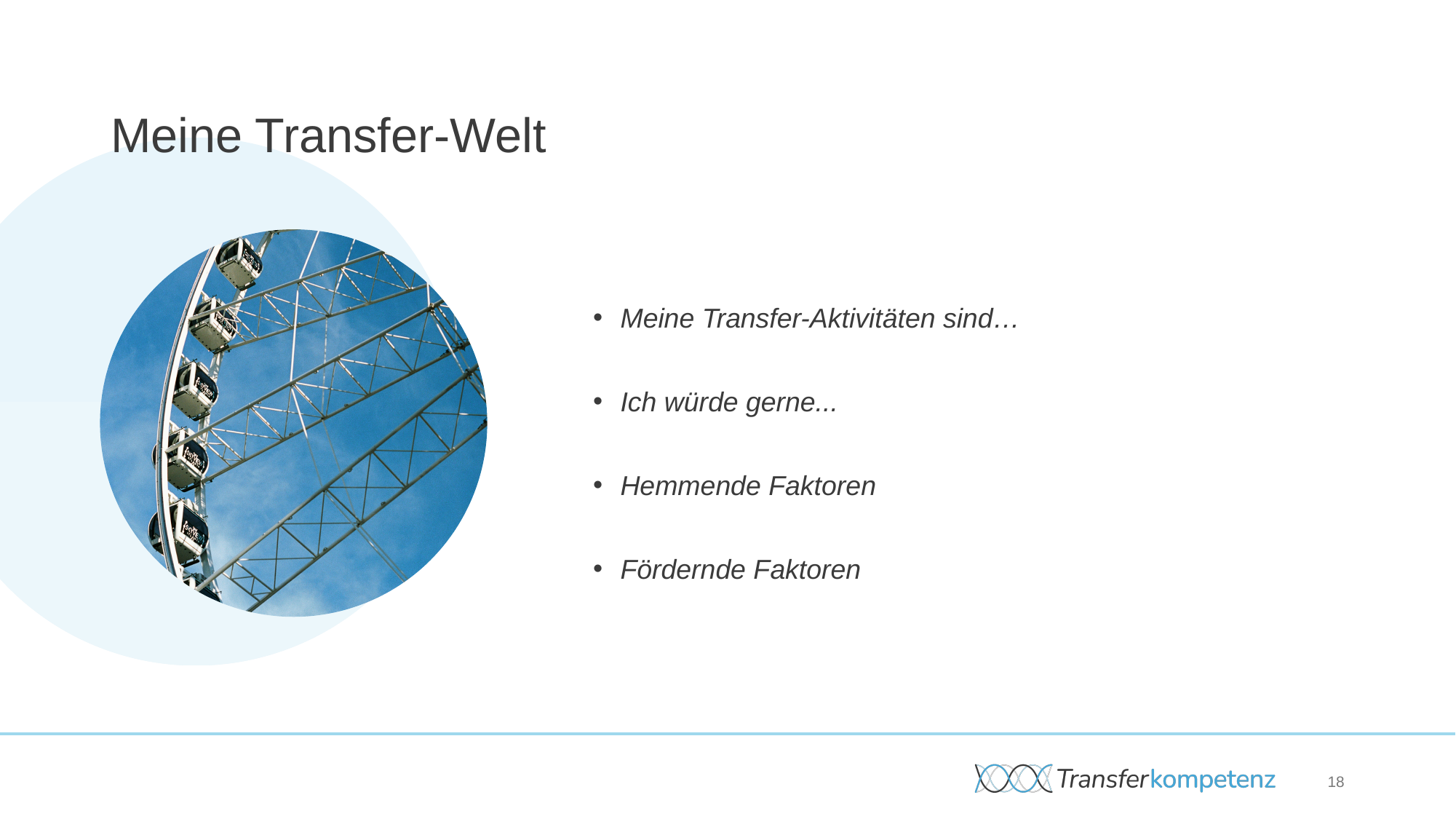

# Meine Transfer-Welt

Meine Transfer-Aktivitäten sind…
Ich würde gerne...
Hemmende Faktoren
Fördernde Faktoren
18